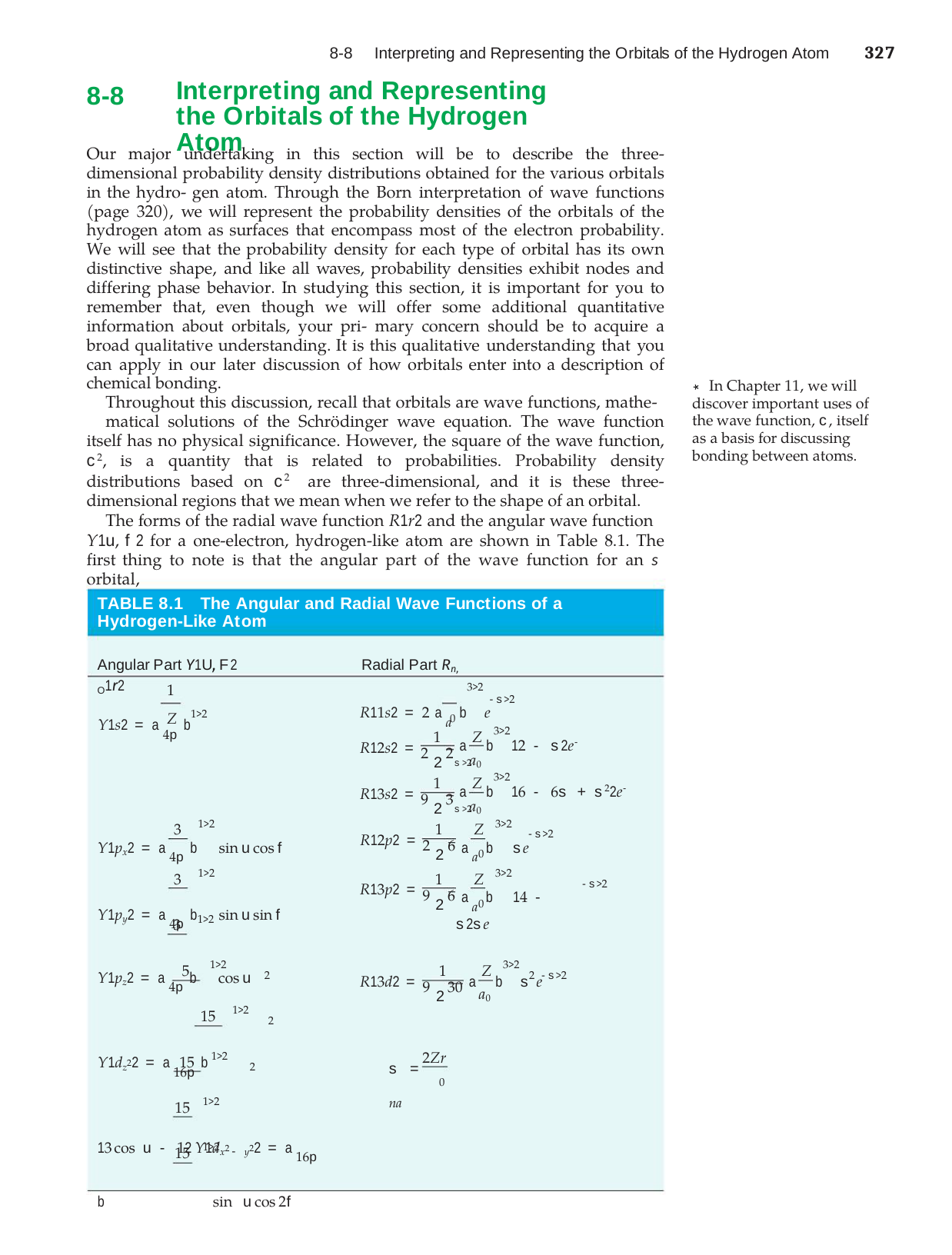

8-8	Interpreting and Representing the Orbitals of the Hydrogen Atom	327
8-8
Interpreting and Representing the Orbitals of the Hydrogen Atom
Our major undertaking in this section will be to describe the three-dimensional probability density distributions obtained for the various orbitals in the hydro- gen atom. Through the Born interpretation of wave functions (page 320), we will represent the probability densities of the orbitals of the hydrogen atom as surfaces that encompass most of the electron probability. We will see that the probability density for each type of orbital has its own distinctive shape, and like all waves, probability densities exhibit nodes and differing phase behavior. In studying this section, it is important for you to remember that, even though we will offer some additional quantitative information about orbitals, your pri- mary concern should be to acquire a broad qualitative understanding. It is this qualitative understanding that you can apply in our later discussion of how orbitals enter into a description of chemical bonding.
Throughout this discussion, recall that orbitals are wave functions, mathe-
matical solutions of the Schrödinger wave equation. The wave function itself has no physical significance. However, the square of the wave function, c2, is a quantity that is related to probabilities. Probability density distributions based on c2  are three-dimensional, and it is these three-dimensional regions that we mean when we refer to the shape of an orbital.
The forms of the radial wave function R1r2 and the angular wave function
Y1u, f2 for a one-electron, hydrogen-like atom are shown in Table 8.1. The first thing to note is that the angular part of the wave function for an s  orbital,
*
In Chapter 11, we will discover important uses of the wave function, c, itself as a basis for discussing bonding between atoms.
TABLE 8.1	The Angular and Radial Wave Functions of a Hydrogen-Like Atom
Angular Part Y1U, F2	Radial Part Rn, O1r2
1>2
3>2
-s>2
1	Z
Y1s2  =  a 4p b
R11s2  =  2 a a  b	e
0
3>2
1	Z
 a	b	12  -  s2e-s>2
R12s2  =
a0
2	2
2
3>2
1	Z
 a	b	16  -  6s  +  s22e-s>2
R13s2  =
a0
9	3
2
1>2
3>2
3
1	Z
-s>2
Y1px2  =  a 4p b	 sin u cos f

Y1py2  =  a 4p b	 sin u sin f

Y1pz2  =  a 4p b	 cos u
Y1dz22  =  a 16p b		13 cos  u  -  12 Y1dx2 - y22  =  a 16p b	sin   u cos 2f Y1dxy2  =  a 16p b		  sin   u sin 2f Y1dxz2  =  a 4p b	  sin u cos u cos f Y1dyz2  =  a 4p b	 sin u cos u sin f
 a a  b	se
R12p2  =
2	6
2
0
1>2
3>2
3
1	Z
-s>2
 a a  b	14  -  s2se
R13p2  =
9	6
2
0
1>2
3
1>2
3>2
5
1	Z
2  -s>2
2
 a	b	s e
R13d2  =
a0
9	30
2
1>2
15
2
2Zr
1>2
15
s  =  na
2
0
1>2
15
1>2
15